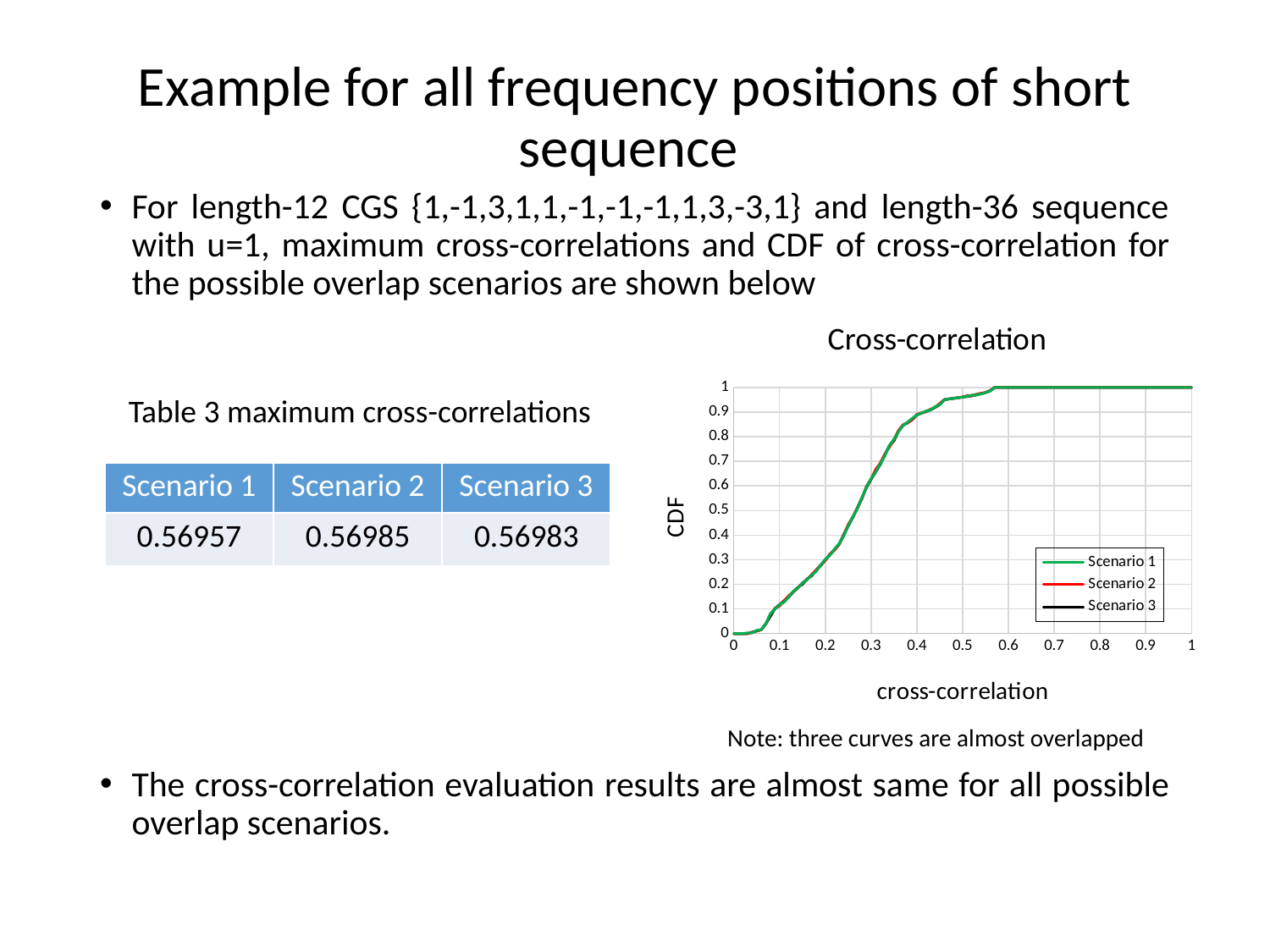

# Example for all frequency positions of short sequence
For length-12 CGS {1,-1,3,1,1,-1,-1,-1,1,3,-3,1} and length-36 sequence with u=1, maximum cross-correlations and CDF of cross-correlation for the possible overlap scenarios are shown below

The cross-correlation evaluation results are almost same for all possible overlap scenarios.

### Chart: Cross-correlation

| Category |  |  |  |
|---|---|---|---|
Table 3 maximum cross-correlations
| Scenario 1 | Scenario 2 | Scenario 3 |
| --- | --- | --- |
| 0.56957 | 0.56985 | 0.56983 |
Note: three curves are almost overlapped